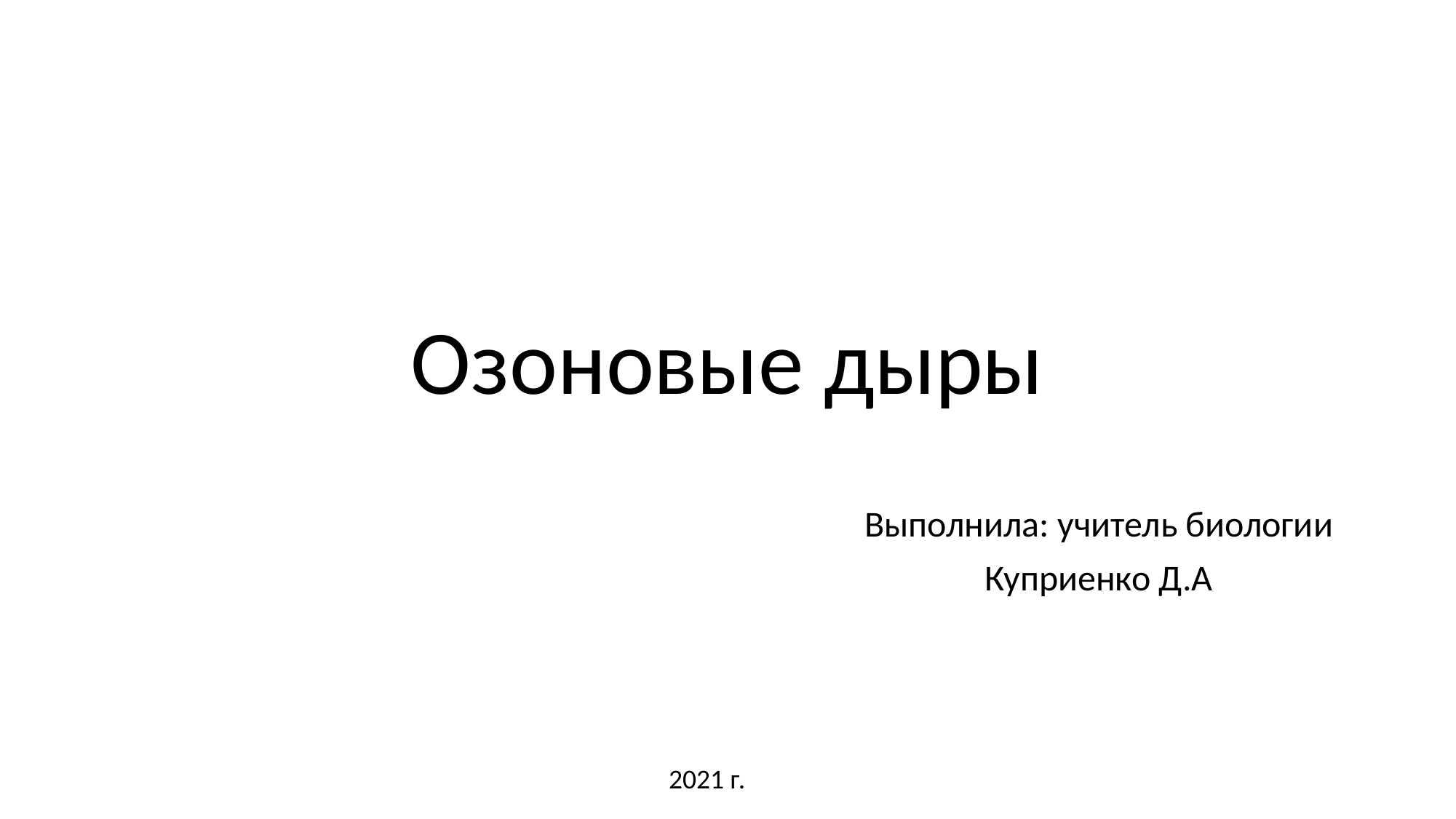

# Озоновые дыры
Выполнила: учитель биологии
Куприенко Д.А
2021 г.